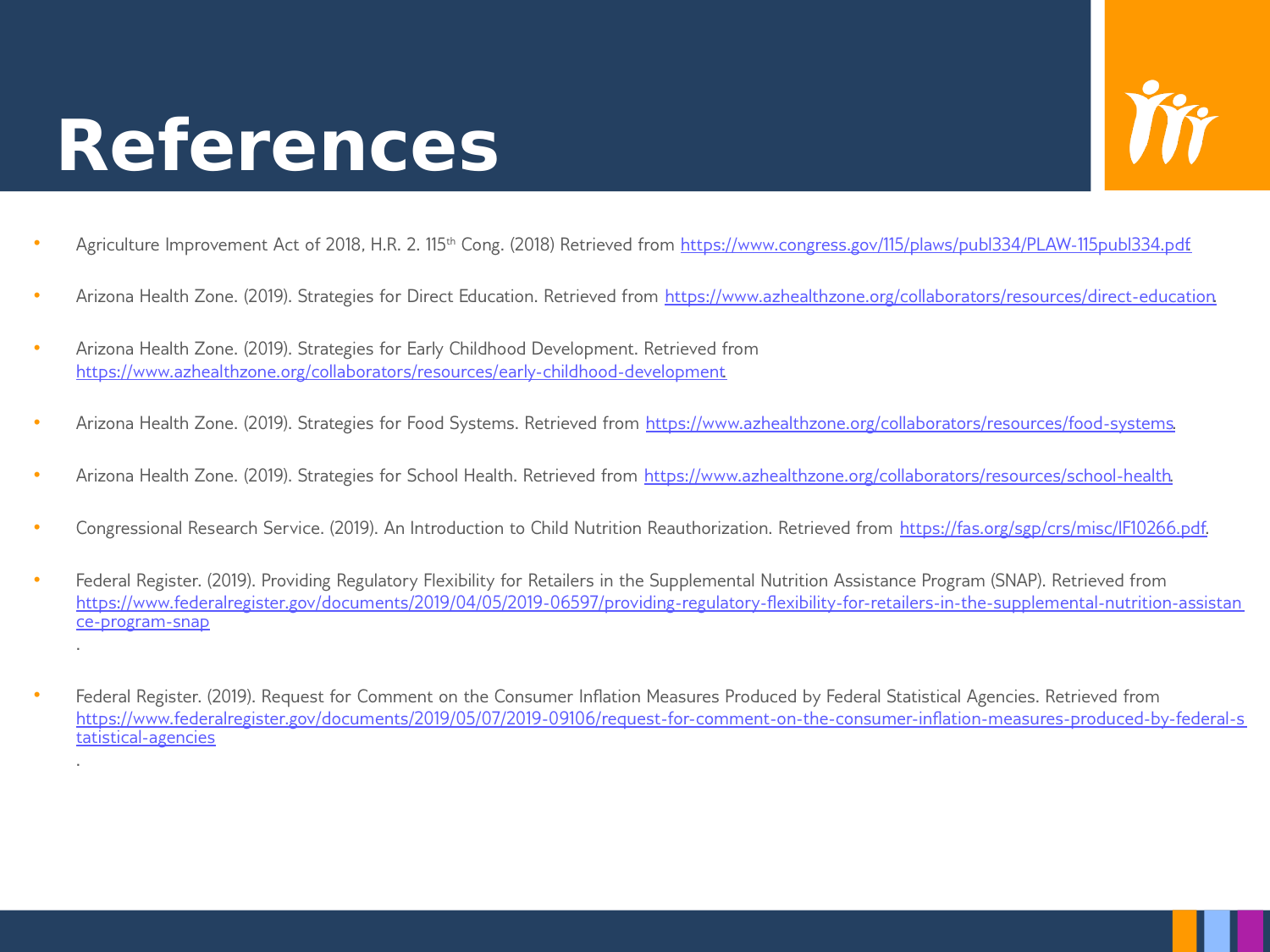

# References

Agriculture Improvement Act of 2018, H.R. 2. 115th Cong. (2018) Retrieved from https://www.congress.gov/115/plaws/publ334/PLAW-115publ334.pdf.

Arizona Health Zone. (2019). Strategies for Direct Education. Retrieved from https://www.azhealthzone.org/collaborators/resources/direct-education.

Arizona Health Zone. (2019). Strategies for Early Childhood Development. Retrieved from https://www.azhealthzone.org/collaborators/resources/early-childhood-development.

Arizona Health Zone. (2019). Strategies for Food Systems. Retrieved from https://www.azhealthzone.org/collaborators/resources/food-systems.

Arizona Health Zone. (2019). Strategies for School Health. Retrieved from https://www.azhealthzone.org/collaborators/resources/school-health.

Congressional Research Service. (2019). An Introduction to Child Nutrition Reauthorization. Retrieved from https://fas.org/sgp/crs/misc/IF10266.pdf.

Federal Register. (2019). Providing Regulatory Flexibility for Retailers in the Supplemental Nutrition Assistance Program (SNAP). Retrieved from https://www.federalregister.gov/documents/2019/04/05/2019-06597/providing-regulatory-flexibility-for-retailers-in-the-supplemental-nutrition-assistance-program-snap.

Federal Register. (2019). Request for Comment on the Consumer Inflation Measures Produced by Federal Statistical Agencies. Retrieved from https://www.federalregister.gov/documents/2019/05/07/2019-09106/request-for-comment-on-the-consumer-inflation-measures-produced-by-federal-statistical-agencies.